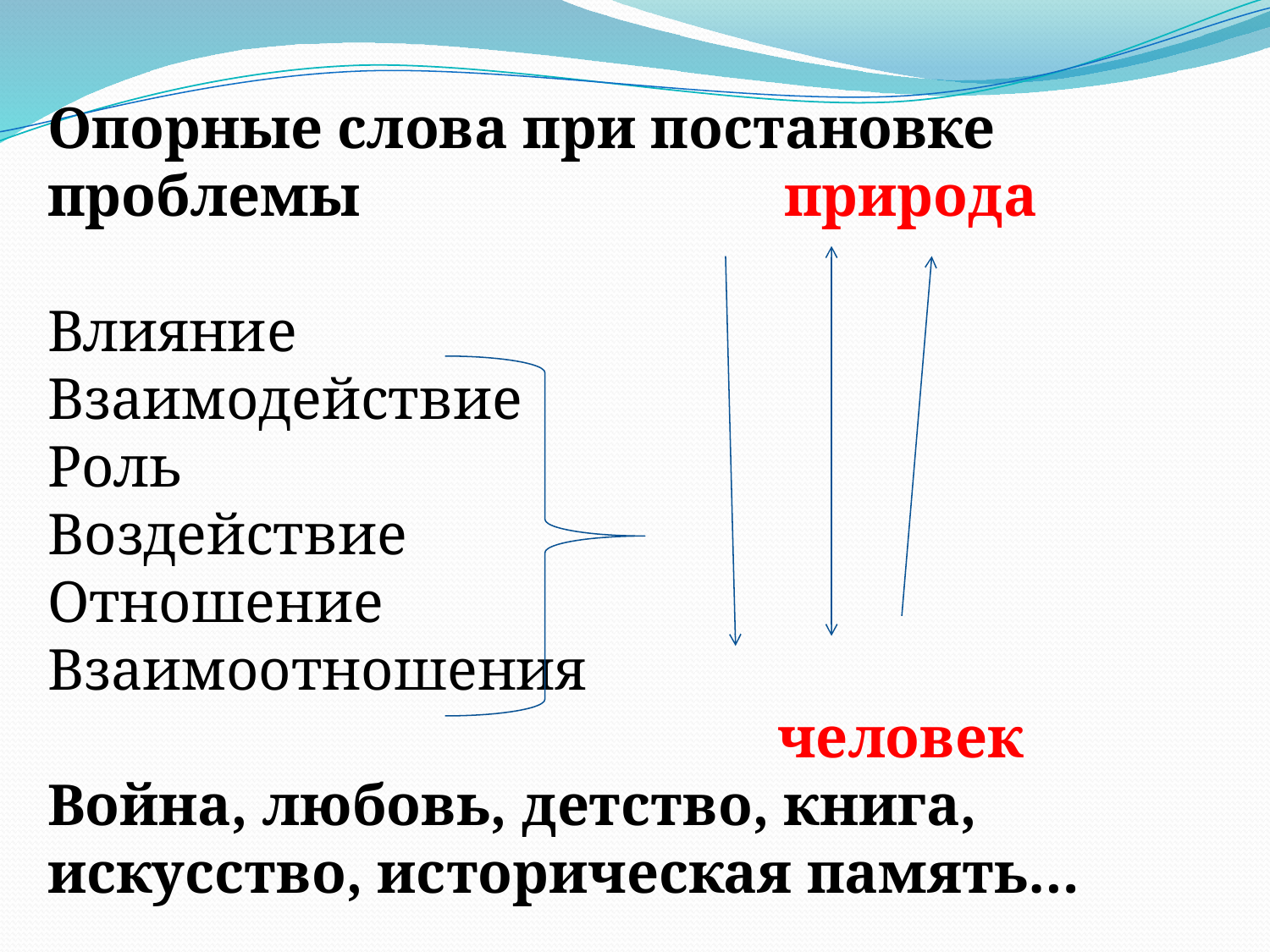

Опорные слова при постановке проблемы                             природа

Влияние
Взаимодействие
Роль
Воздействие
Отношение
Взаимоотношения
                                                  человек
Война, любовь, детство, книга, искусство, историческая память…